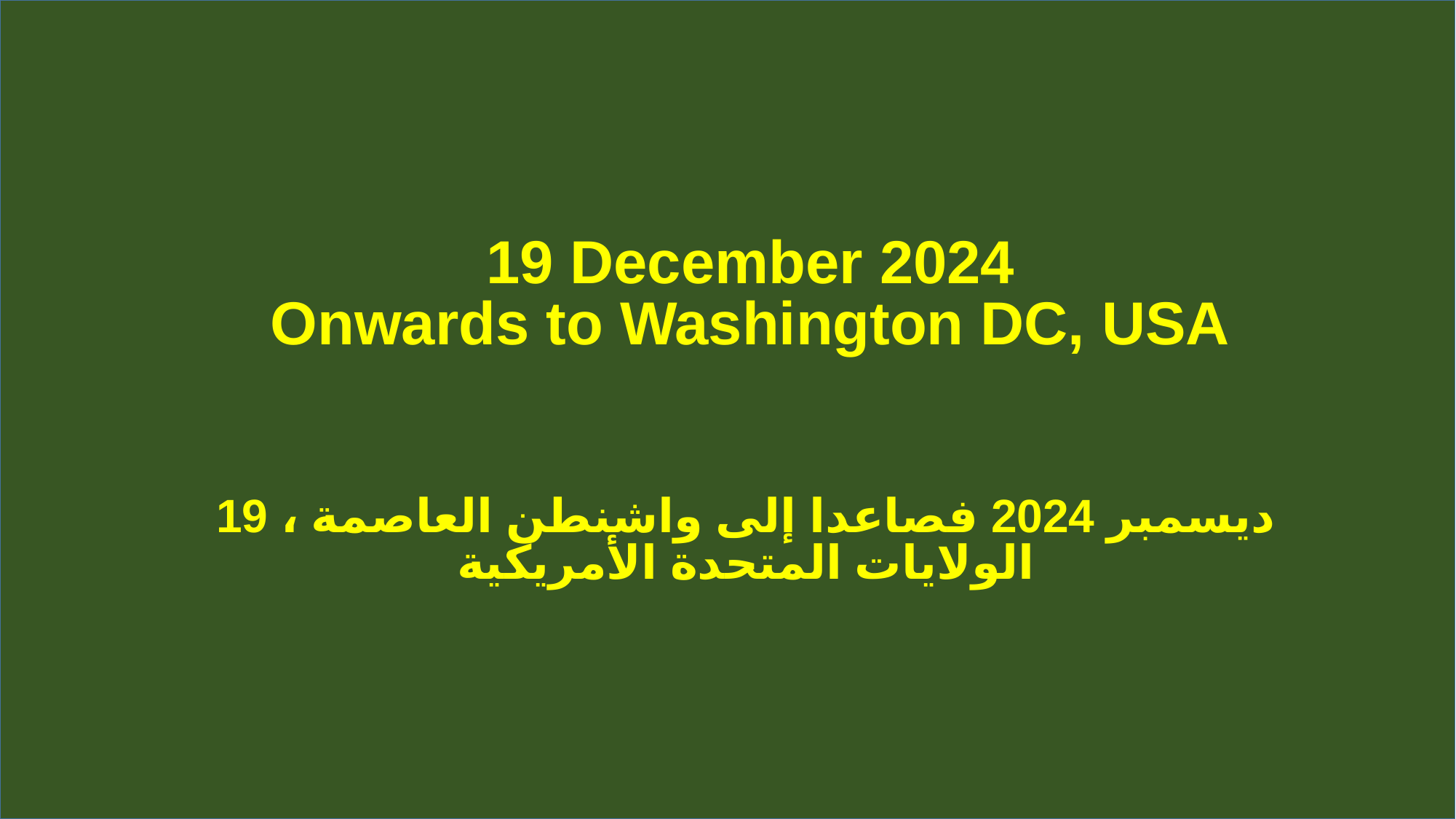

# 19 December 2024 Onwards to Washington DC, USA

19 ديسمبر 2024 فصاعدا إلى واشنطن العاصمة ، الولايات المتحدة الأمريكية